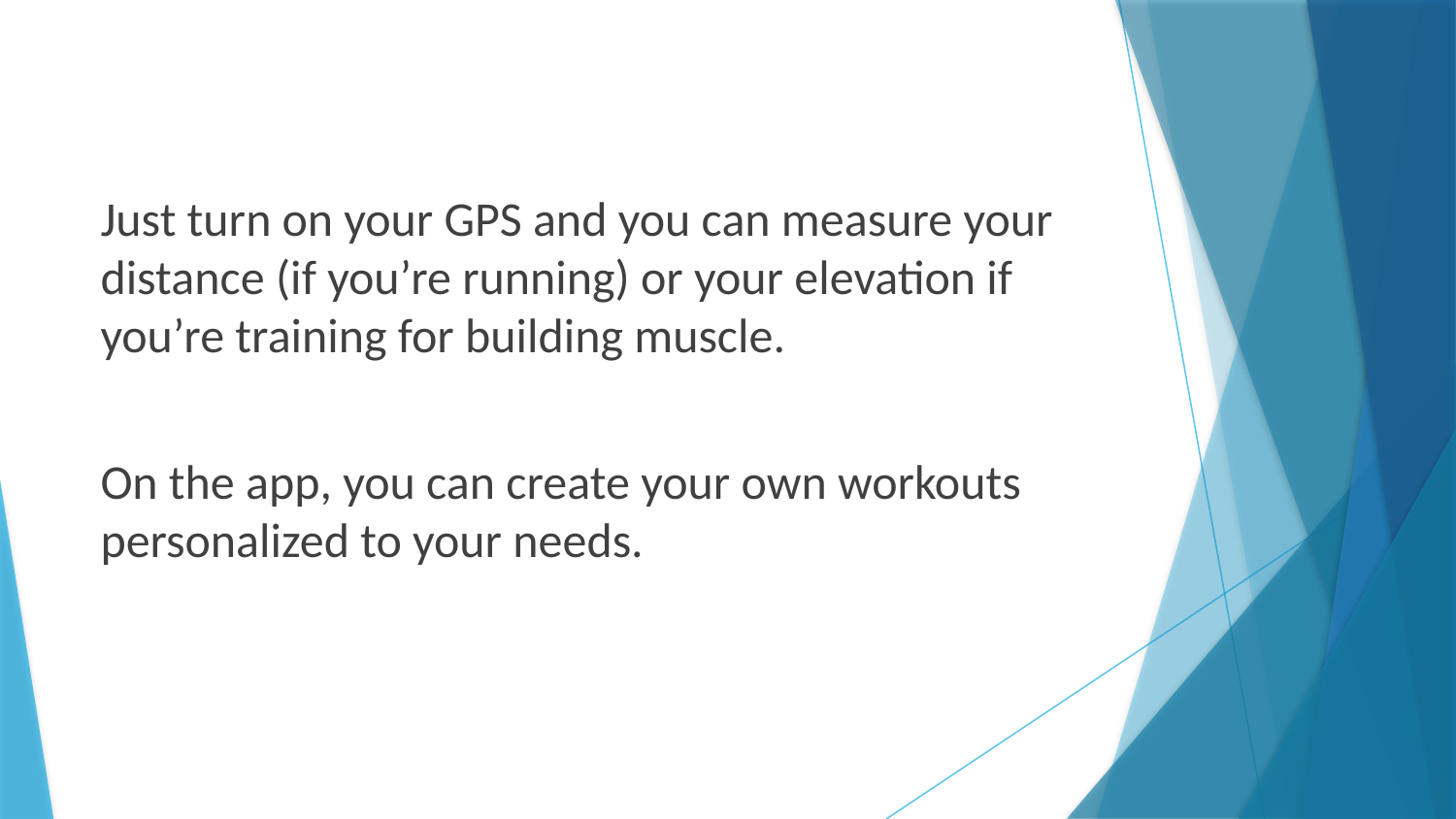

Just turn on your GPS and you can measure your distance (if you’re running) or your elevation if you’re training for building muscle.

On the app, you can create your own workouts personalized to your needs.